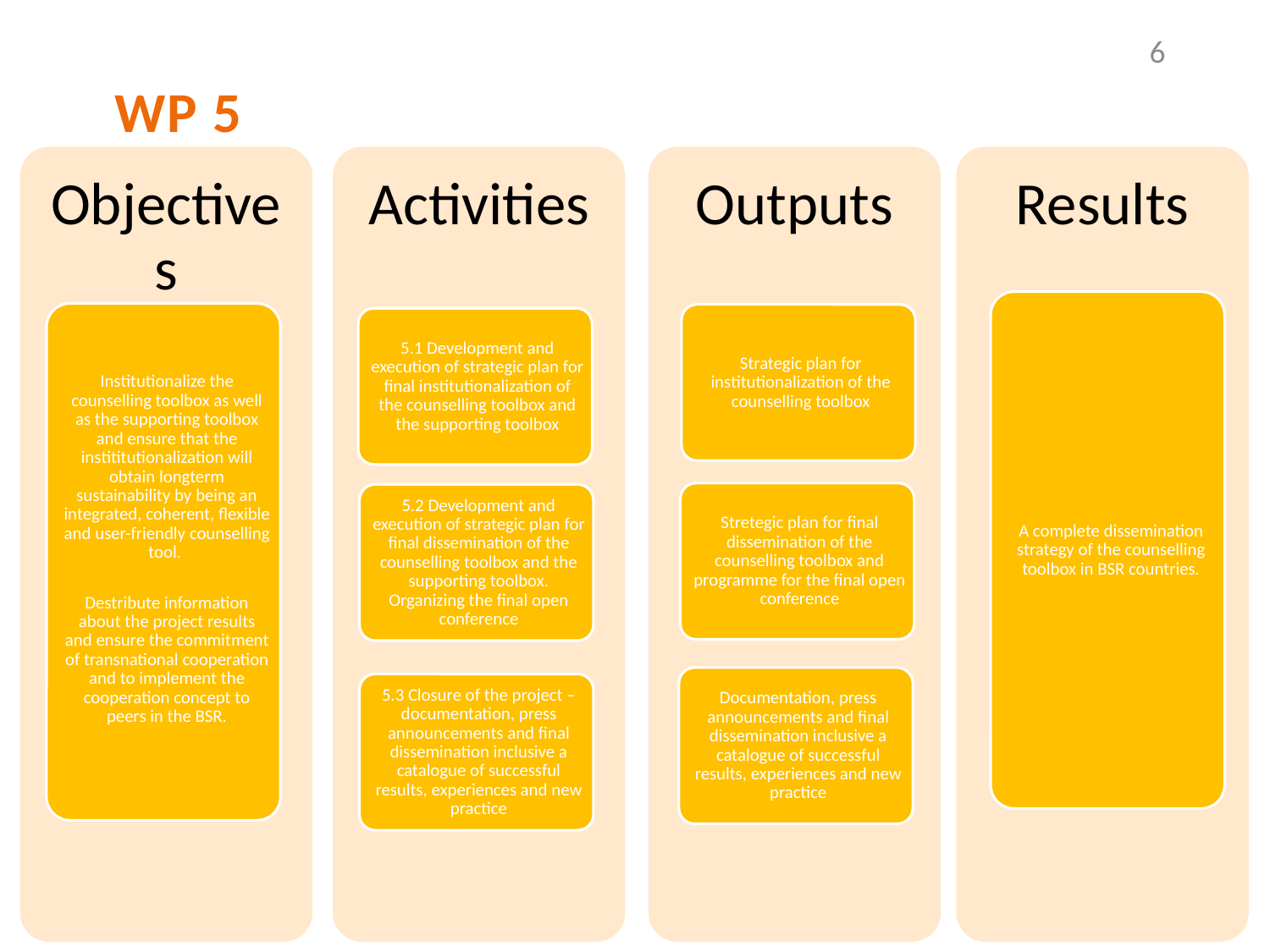

6

WP 5
Activities
5.1 Development and execution of strategic plan for final institutionalization of the counselling toolbox and the supporting toolbox
5.2 Development and execution of strategic plan for final dissemination of the counselling toolbox and the supporting toolbox. Organizing the final open conference
5.3 Closure of the project – documentation, press announcements and final dissemination inclusive a catalogue of successful results, experiences and new practice
Outputs
Strategic plan for institutionalization of the counselling toolbox
Stretegic plan for final dissemination of the counselling toolbox and programme for the final open conference
Documentation, press announcements and final dissemination inclusive a catalogue of successful results, experiences and new practice
Results
A complete dissemination strategy of the counselling toolbox in BSR countries.
Objectives
Institutionalize the counselling toolbox as well as the supporting toolbox and ensure that the instititutionalization will obtain longterm sustainability by being an integrated, coherent, flexible and user-friendly counselling tool.

Destribute information about the project results and ensure the commitment of transnational cooperation and to implement the cooperation concept to peers in the BSR.